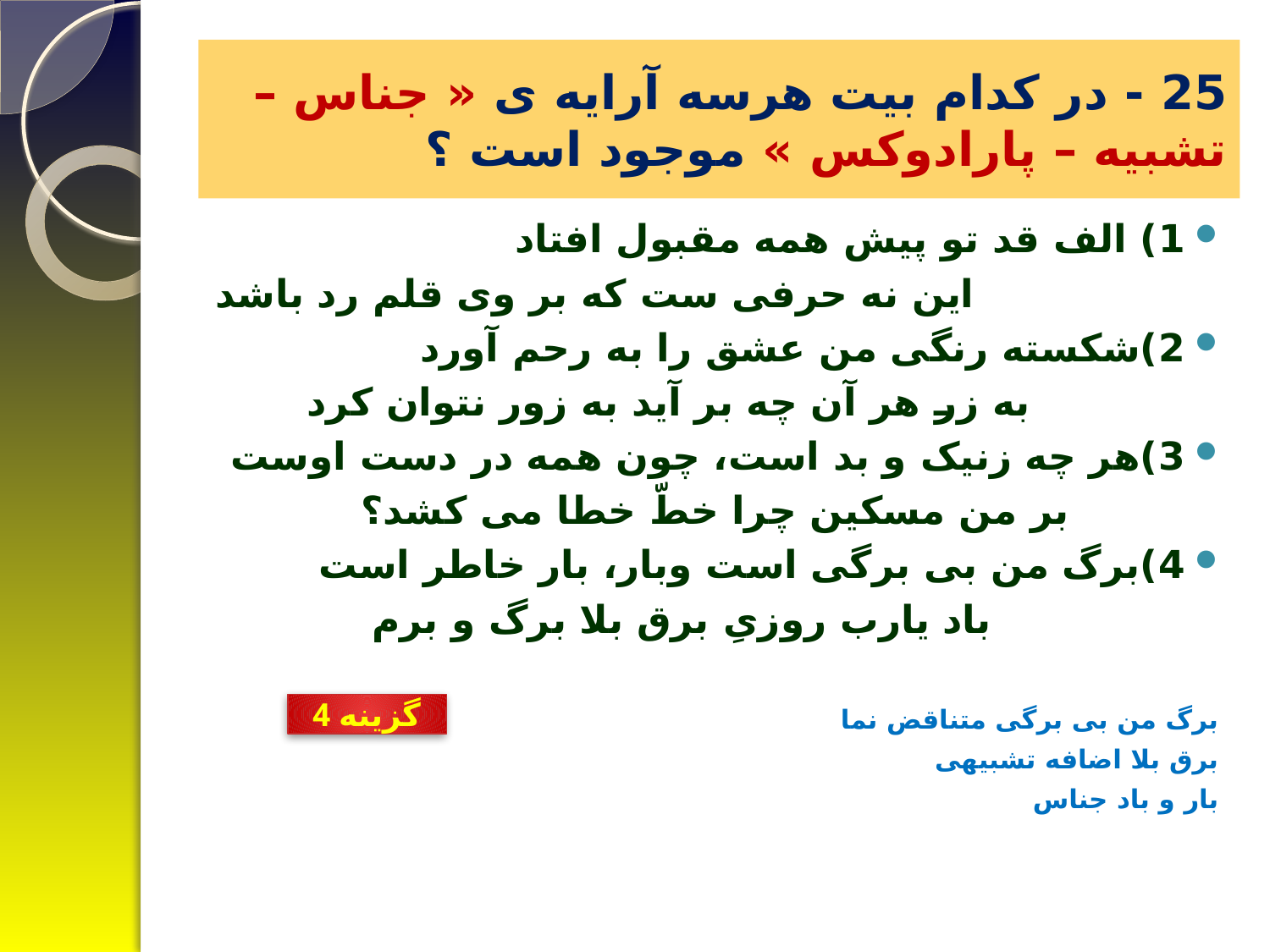

# 25 - در کدام بیت هرسه آرایه ی « جناس – تشبیه – پارادوکس » موجود است ؟
1) الف قد تو پیش همه مقبول افتاد
                  این نه حرفی ست که بر وی قلم رد باشد
2)شکسته رنگی من عشق را به رحم آورد
        به زر هر آن چه بر آید به زور نتوان کرد
3)هر چه زنیک و بد است، چون همه در دست اوست
بر من مسکین چرا خطّ خطا می کشد؟
4)برگ من بی برگی است وبار، بار خاطر است
      باد یارب روزیِ برق بلا برگ و برم

برگ من بی برگی متناقض نما
برق بلا اضافه تشبیهی
بار و باد جناس

گزینه 4